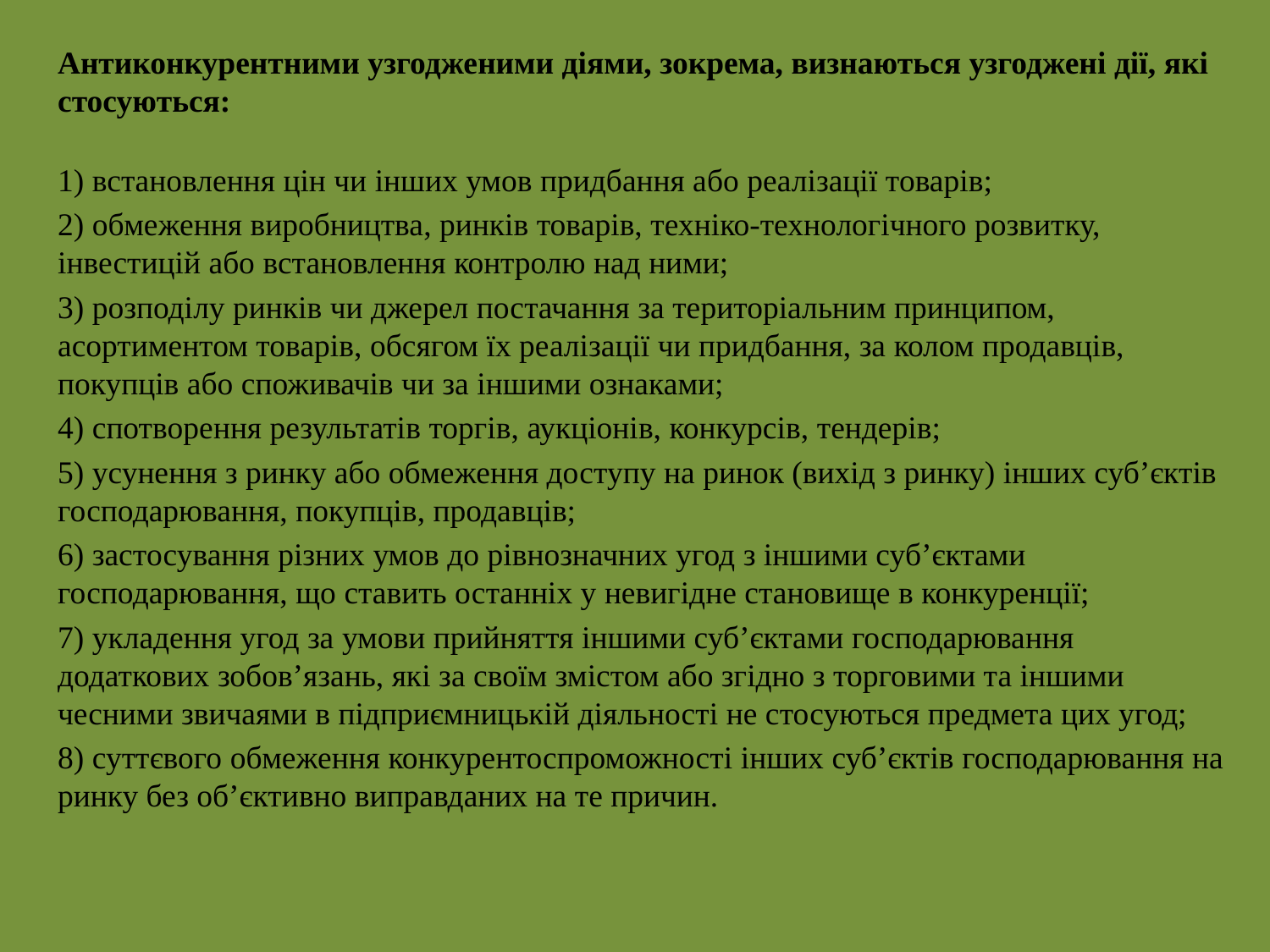

Антиконкурентними узгодженими діями, зокрема, визнаються узгоджені дії, які стосуються:

1) встановлення цін чи інших умов придбання або реалізації товарів;
2) обмеження виробництва, ринків товарів, техніко-технологічного розвитку, інвестицій або встановлення контролю над ними;
3) розподілу ринків чи джерел постачання за територіальним принципом, асортиментом товарів, обсягом їх реалізації чи придбання, за колом продавців, покупців або споживачів чи за іншими ознаками;
4) спотворення результатів торгів, аукціонів, конкурсів, тендерів;
5) усунення з ринку або обмеження доступу на ринок (вихід з ринку) інших суб’єктів господарювання, покупців, продавців;
6) застосування різних умов до рівнозначних угод з іншими суб’єктами господарювання, що ставить останніх у невигідне становище в конкуренції;
7) укладення угод за умови прийняття іншими суб’єктами господарювання додаткових зобов’язань, які за своїм змістом або згідно з торговими та іншими чесними звичаями в підприємницькій діяльності не стосуються предмета цих угод;
8) суттєвого обмеження конкурентоспроможності інших суб’єктів господарювання на ринку без об’єктивно виправданих на те причин.